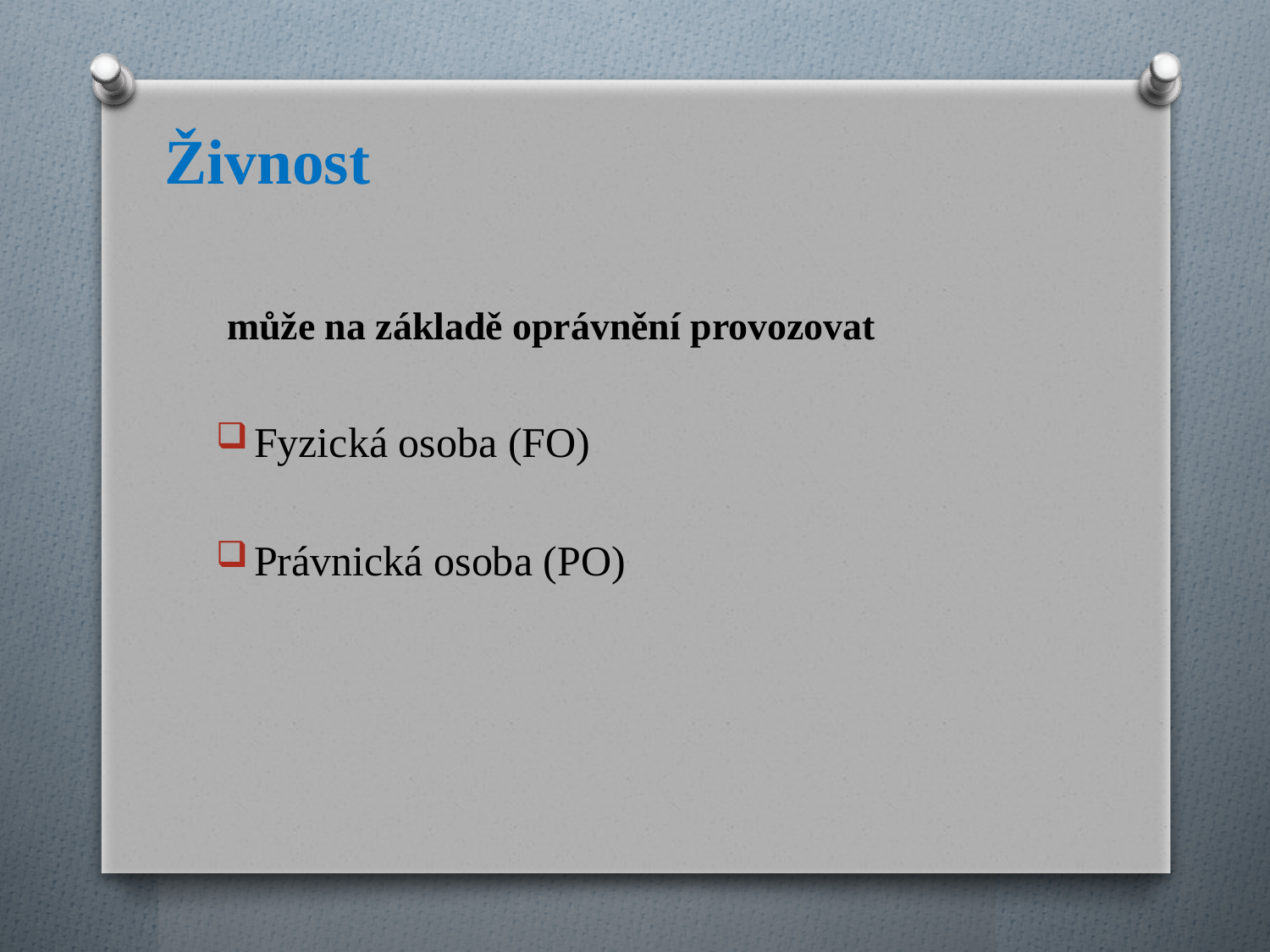

# Živnost
může na základě oprávnění provozovat

Fyzická osoba (FO)

Právnická osoba (PO)